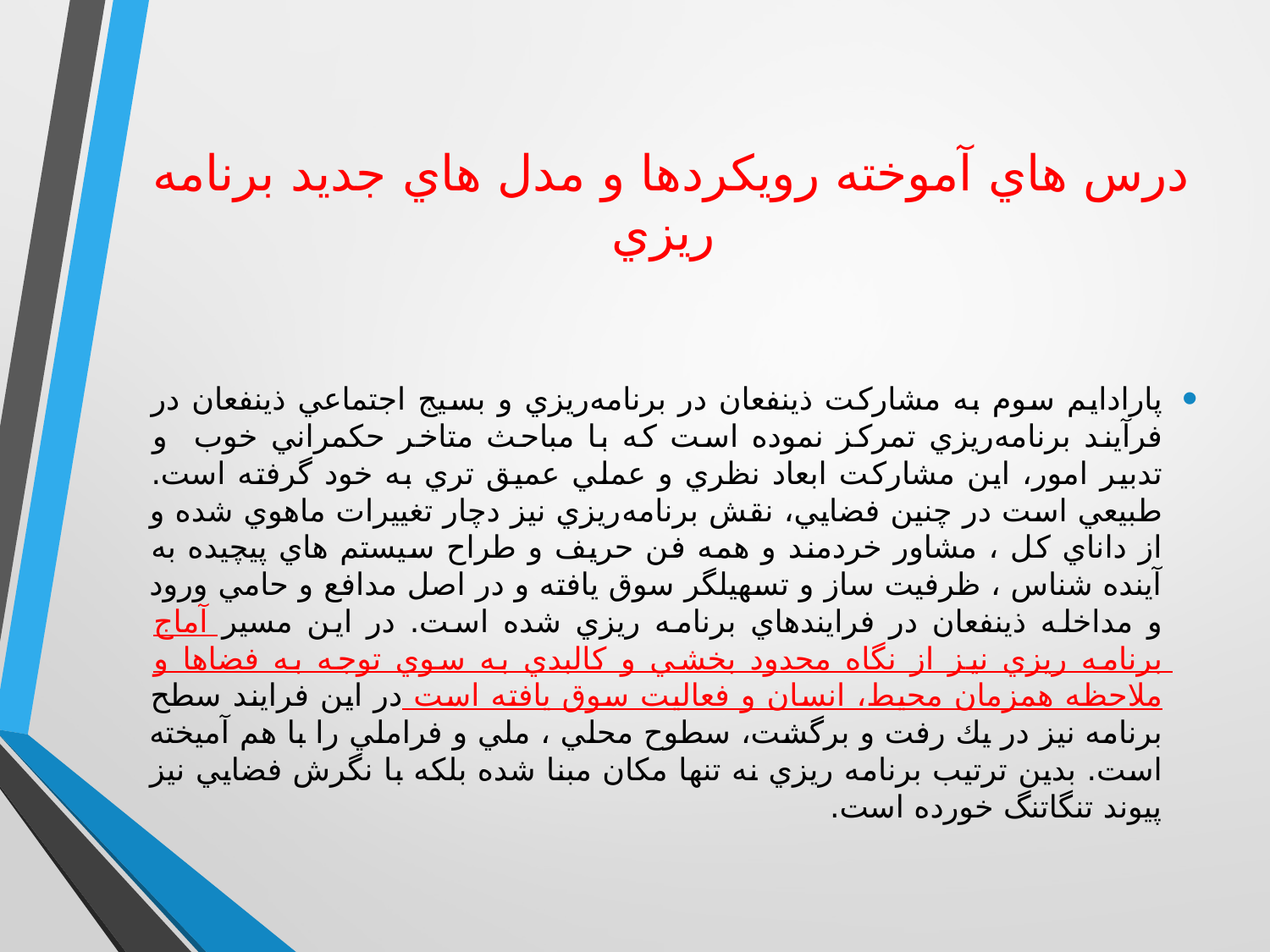

# درس هاي آموخته رويكردها و مدل هاي جديد برنامه ريزي
پارادايم سوم به مشاركت ذينفعان در برنامه‌ريزي و بسيج اجتماعي ذينفعان در فرآيند برنامه‌ريزي تمركز نموده است كه با مباحث متاخر حكمراني خوب  و تدبير امور، اين مشاركت ابعاد نظري و عملي عميق تري به خود گرفته است. طبيعي است در چنين فضايي، نقش برنامه‌ريزي نيز دچار تغييرات ماهوي شده و از داناي كل ، مشاور خردمند و همه فن حريف و طراح سيستم هاي پيچيده به آينده شناس ، ظرفيت ساز و تسهيلگر سوق يافته و در اصل مدافع و حامي ورود و مداخله ذينفعان در فرايندهاي برنامه ريزي شده است. در اين مسير آماج برنامه ريزي نيز از نگاه محدود بخشي و كالبدي به سوي توجه به فضاها و ملاحظه همزمان محيط، انسان و فعاليت سوق يافته است در اين فرايند سطح برنامه نيز در يك رفت و برگشت، سطوح محلي ، ملي و فراملي را با هم آميخته است. بدين ترتيب برنامه ريزي نه تنها مكان مبنا شده بلكه با نگرش فضايي نيز پيوند تنگاتنگ خورده است.